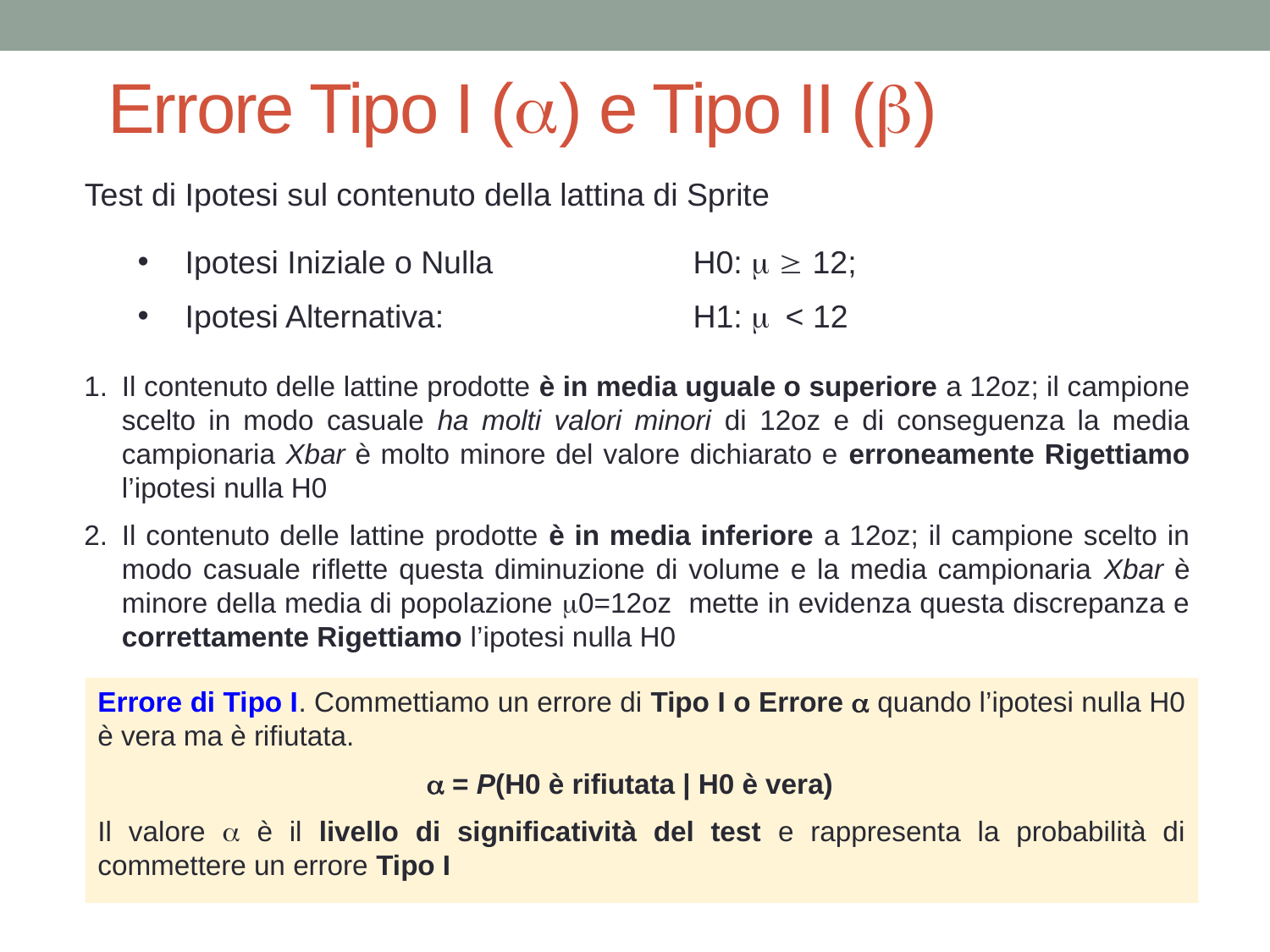

# Errore Tipo I (α) e Tipo II (β)
Test di Ipotesi sul contenuto della lattina di Sprite
Ipotesi Iniziale o Nulla 		H0: μ ≥ 12;
Ipotesi Alternativa:		H1: μ < 12
Il contenuto delle lattine prodotte è in media uguale o superiore a 12oz; il campione scelto in modo casuale ha molti valori minori di 12oz e di conseguenza la media campionaria Xbar è molto minore del valore dichiarato e erroneamente Rigettiamo l’ipotesi nulla H0
Il contenuto delle lattine prodotte è in media inferiore a 12oz; il campione scelto in modo casuale riflette questa diminuzione di volume e la media campionaria Xbar è minore della media di popolazione μ0=12oz  mette in evidenza questa discrepanza e correttamente Rigettiamo l’ipotesi nulla H0
Errore di Tipo I. Commettiamo un errore di Tipo I o Errore α quando l’ipotesi nulla H0 è vera ma è rifiutata.
α = P(H0 è rifiutata | H0 è vera)
Il valore α è il livello di significatività del test e rappresenta la probabilità di commettere un errore Tipo I